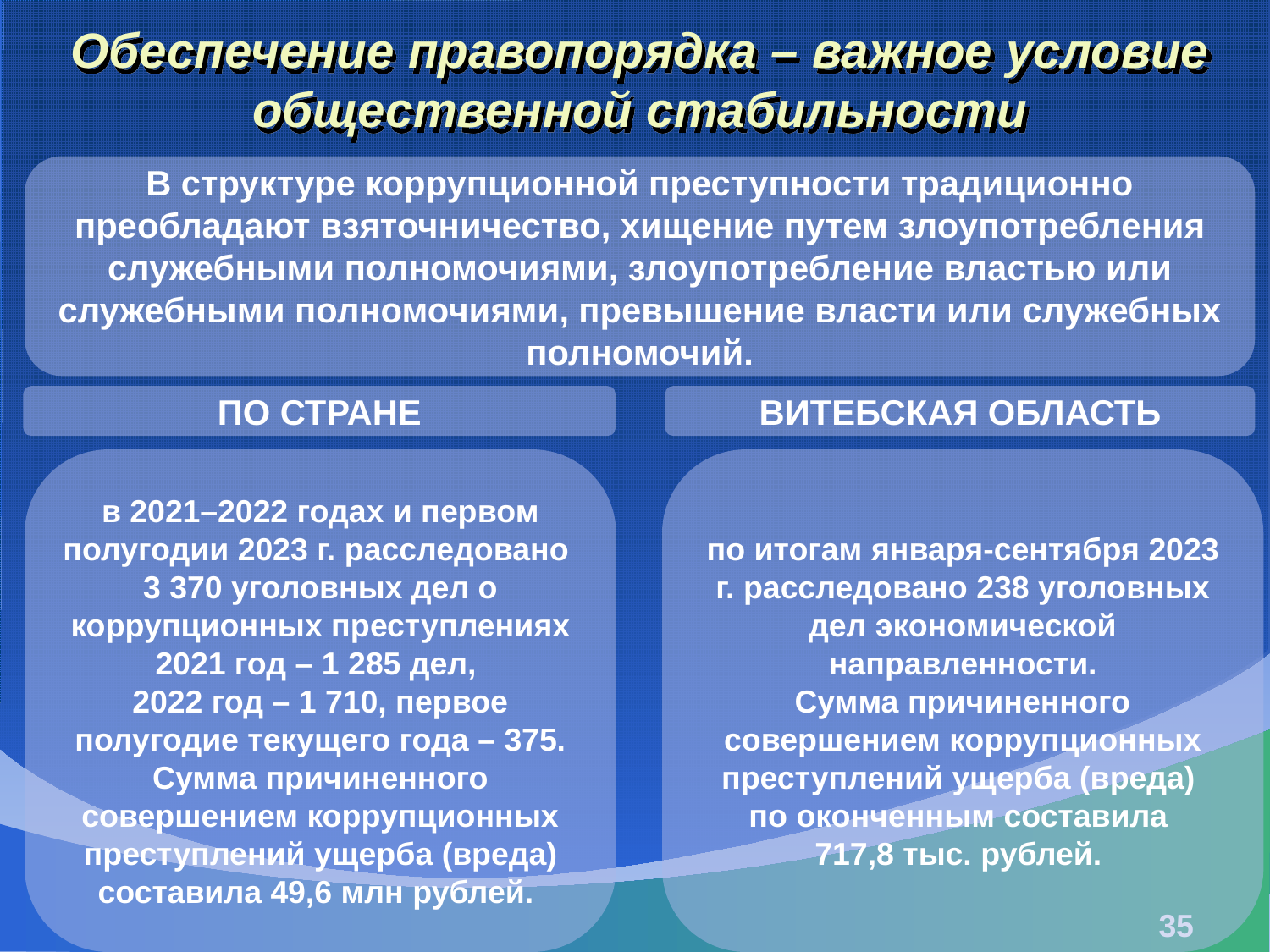

Обеспечение правопорядка – важное условие общественной стабильности
В структуре коррупционной преступности традиционно преобладают взяточничество, хищение путем злоупотребления служебными полномочиями, злоупотребление властью или служебными полномочиями, превышение власти или служебных полномочий.
ВИТЕБСКАЯ ОБЛАСТЬ
ПО СТРАНЕ
в 2021–2022 годах и первом полугодии 2023 г. расследовано
3 370 уголовных дел о коррупционных преступлениях 2021 год – 1 285 дел,
2022 год – 1 710, первое полугодие текущего года – 375.
Сумма причиненного совершением коррупционных преступлений ущерба (вреда) составила 49,6 млн рублей.
по итогам января-сентября 2023 г. расследовано 238 уголовных дел экономической направленности.
Сумма причиненного совершением коррупционных преступлений ущерба (вреда)
по оконченным составила
717,8 тыс. рублей.
35